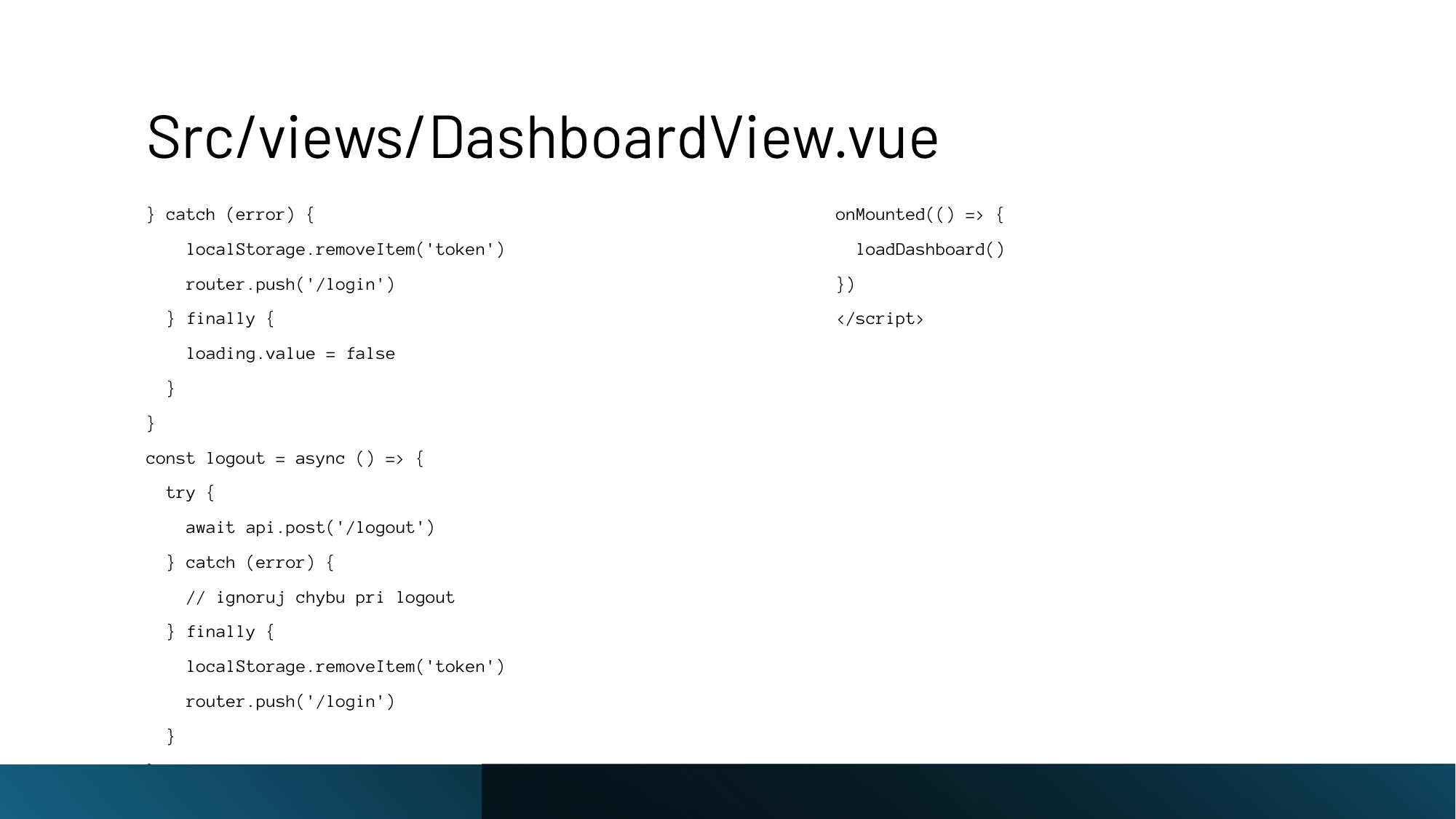

# Src/views/DashboardView.vue
} catch (error) {
    localStorage.removeItem('token')
    router.push('/login')
  } finally {
    loading.value = false
  }
}
const logout = async () => {
  try {
    await api.post('/logout')
  } catch (error) {
    // ignoruj chybu pri logout
  } finally {
    localStorage.removeItem('token')
    router.push('/login')
  }
}
onMounted(() => {
  loadDashboard()
})
</script>